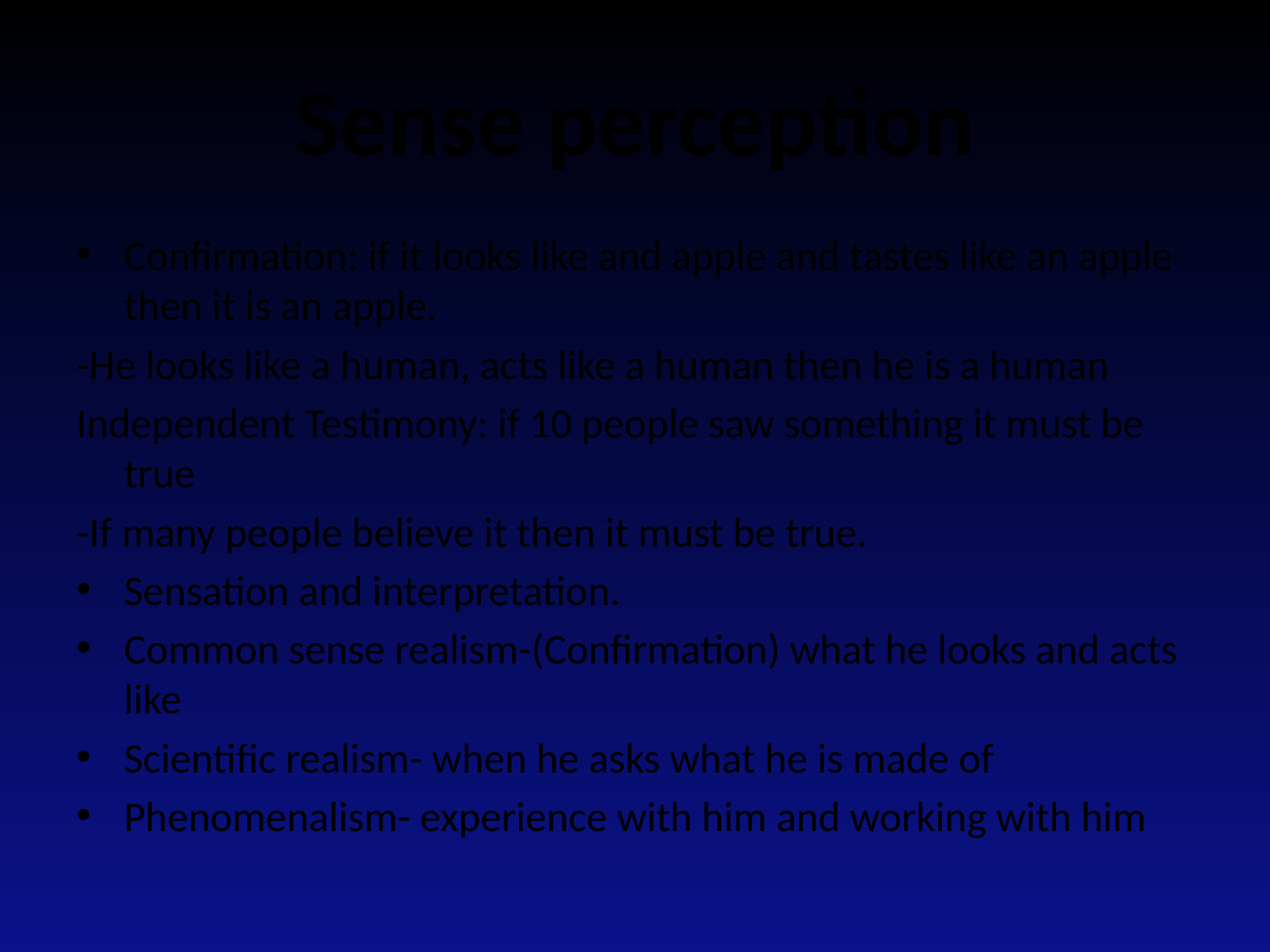

# Sense perception
Confirmation: if it looks like and apple and tastes like an apple then it is an apple.
-He looks like a human, acts like a human then he is a human
Independent Testimony: if 10 people saw something it must be true
-If many people believe it then it must be true.
Sensation and interpretation.
Common sense realism-(Confirmation) what he looks and acts like
Scientific realism- when he asks what he is made of
Phenomenalism- experience with him and working with him